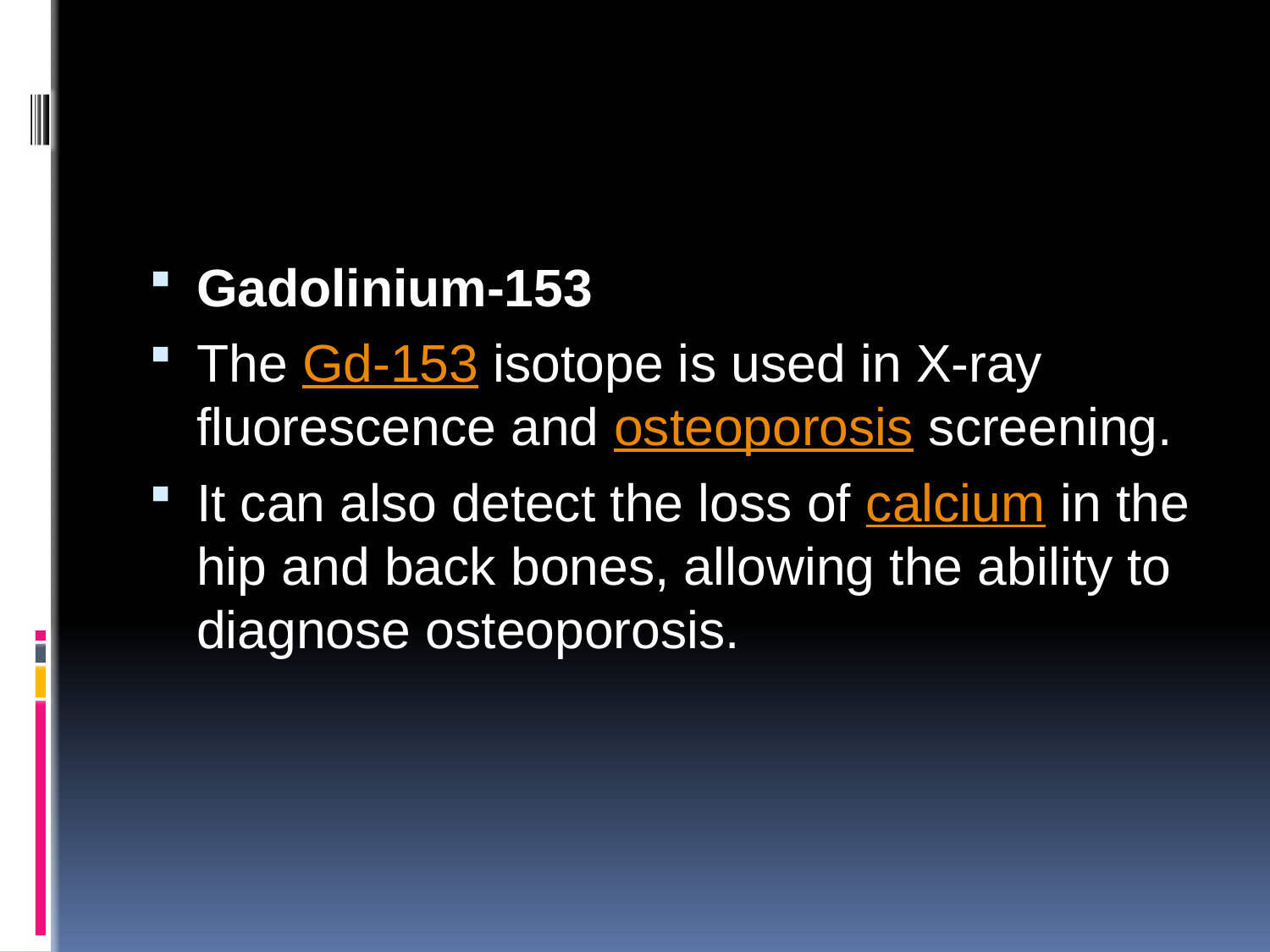

#
Gadolinium-153
The Gd-153 isotope is used in X-ray fluorescence and osteoporosis screening.
It can also detect the loss of calcium in the hip and back bones, allowing the ability to diagnose osteoporosis.